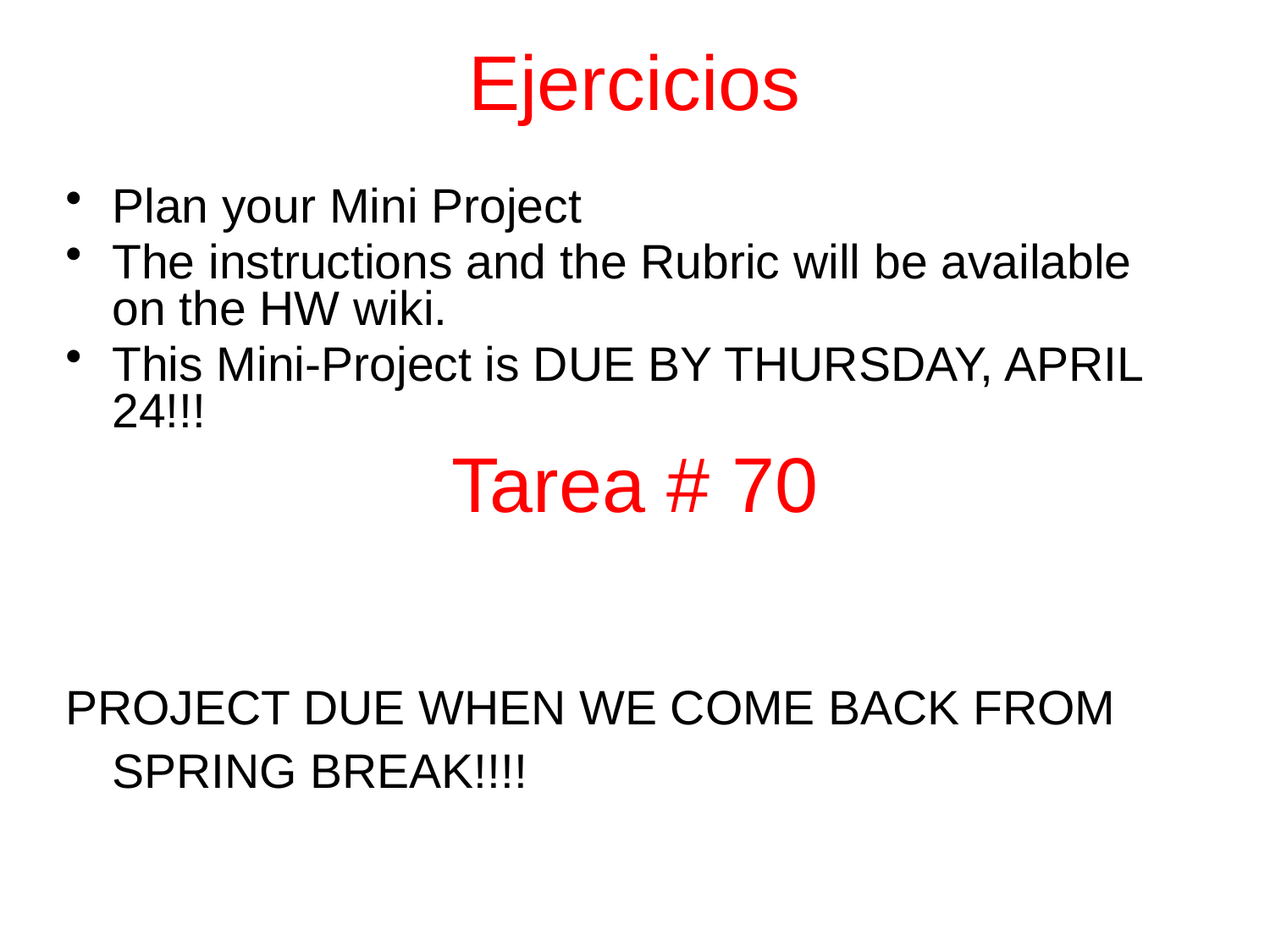

# Ejercicios
Plan your Mini Project
The instructions and the Rubric will be available on the HW wiki.
This Mini-Project is DUE BY THURSDAY, APRIL 24!!!

PROJECT DUE WHEN WE COME BACK FROM SPRING BREAK!!!!
Tarea # 70